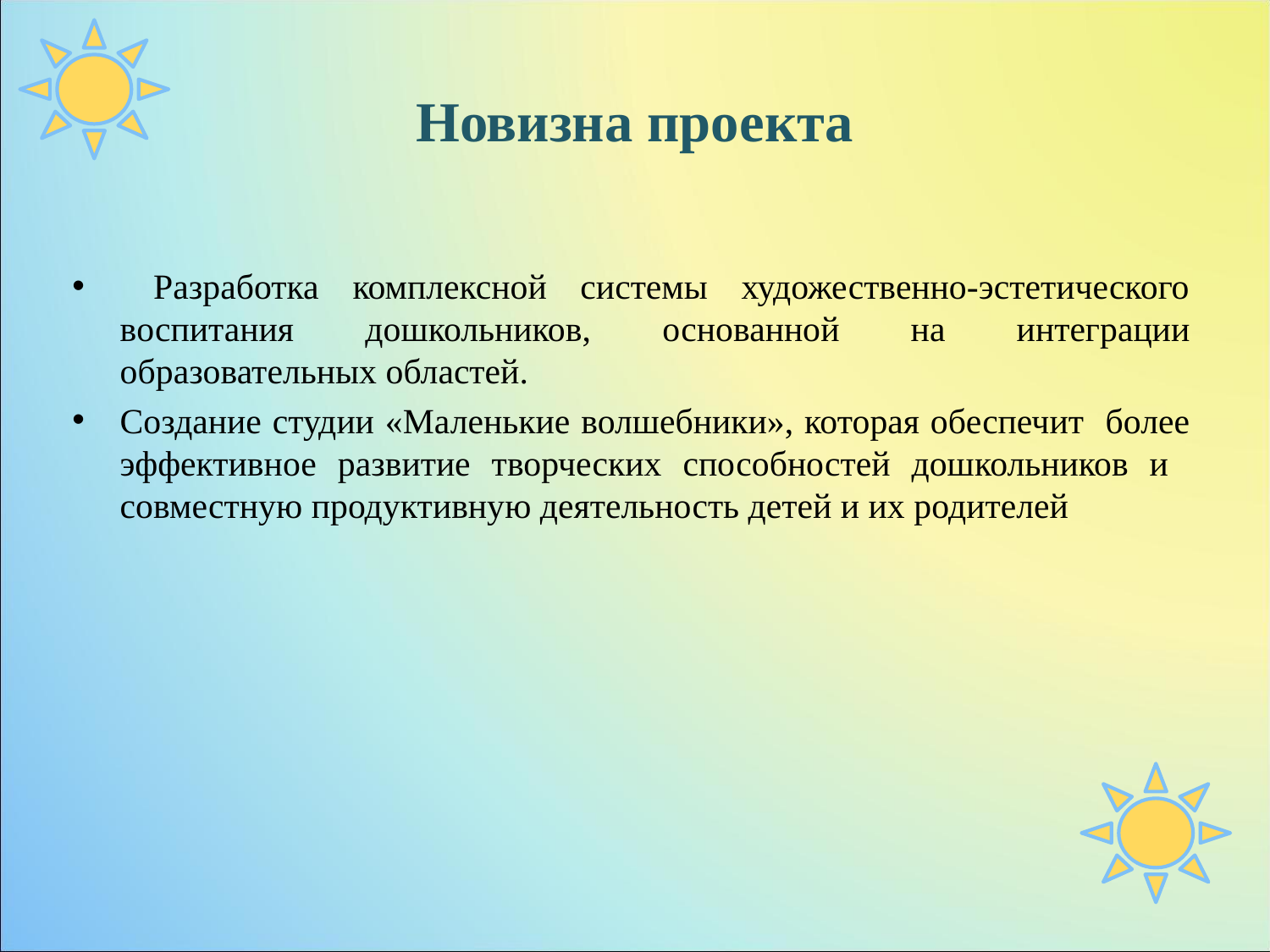

# Новизна проекта

 Разработка комплексной системы художественно-эстетического воспитания дошкольников, основанной на интеграции образовательных областей.
Создание студии «Маленькие волшебники», которая обеспечит  более эффективное развитие творческих способностей дошкольников и  совместную продуктивную деятельность детей и их родителей